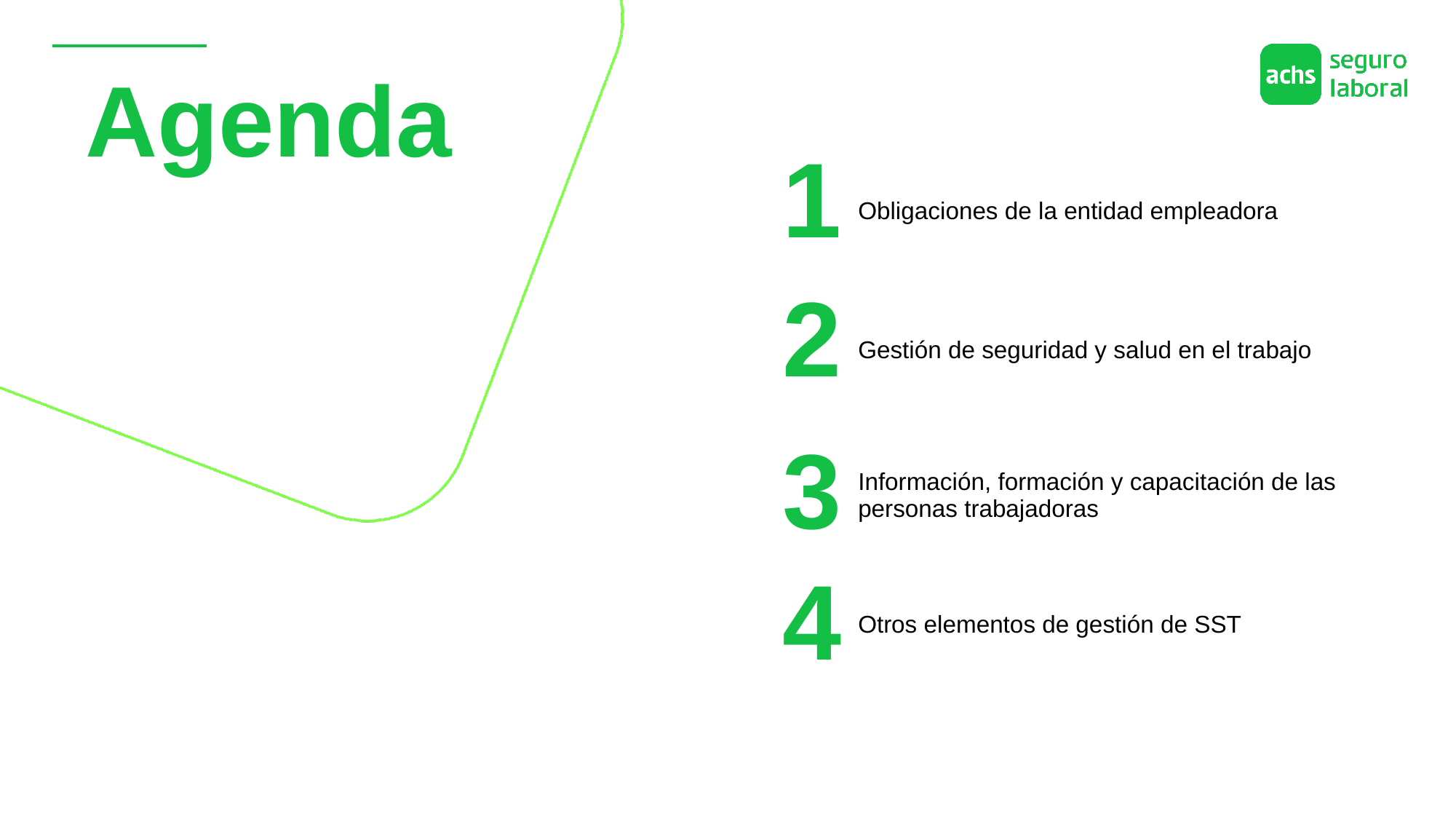

# Agenda
1
Obligaciones de la entidad empleadora
2
Gestión de seguridad y salud en el trabajo

3
Información, formación y capacitación de las personas trabajadoras
4
Otros elementos de gestión de SST